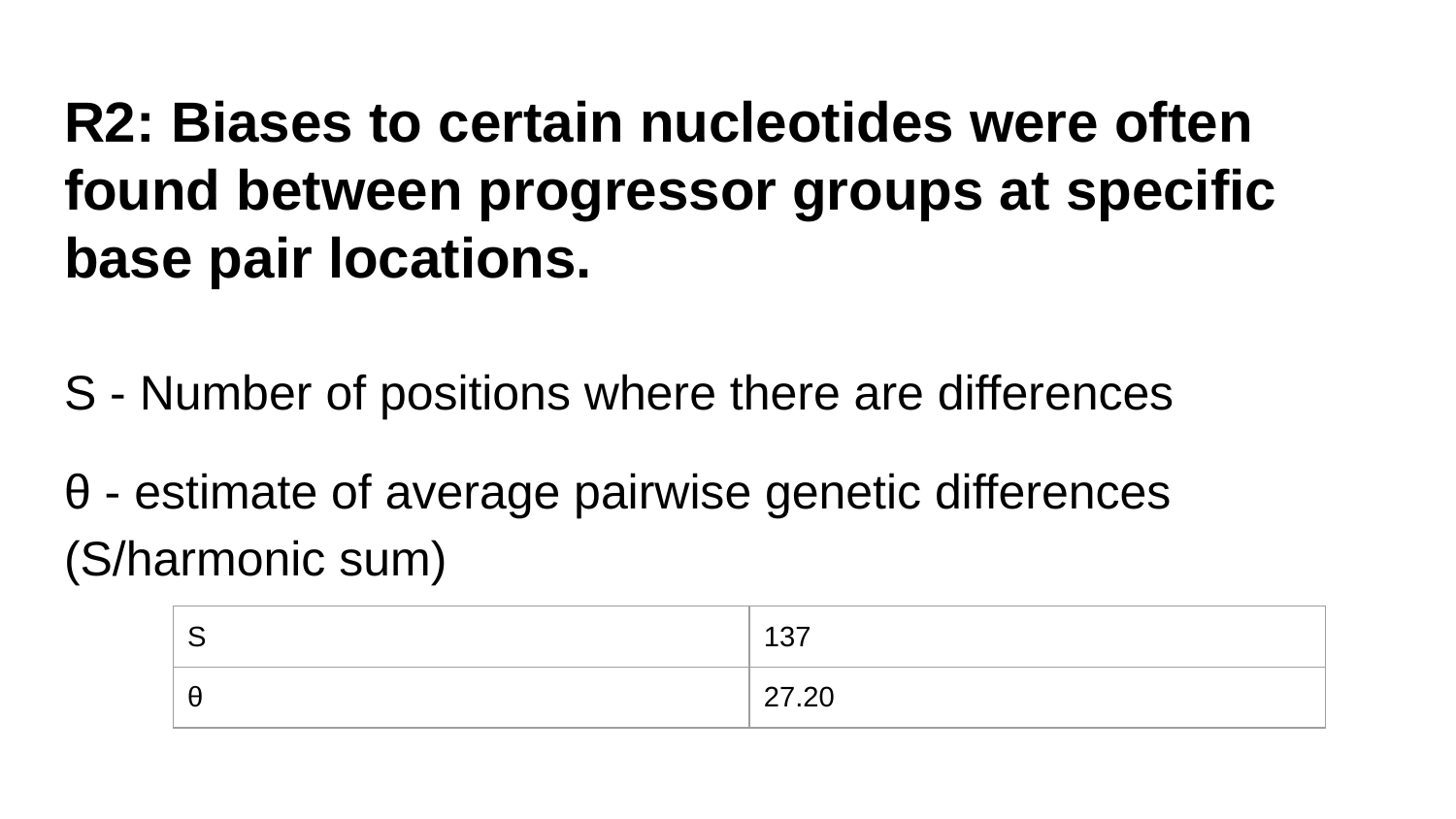

# R2: Biases to certain nucleotides were often found between progressor groups at specific base pair locations.

S - Number of positions where there are differences
θ - estimate of average pairwise genetic differences (S/harmonic sum)
| S | 137 |
| --- | --- |
| θ | 27.20 |